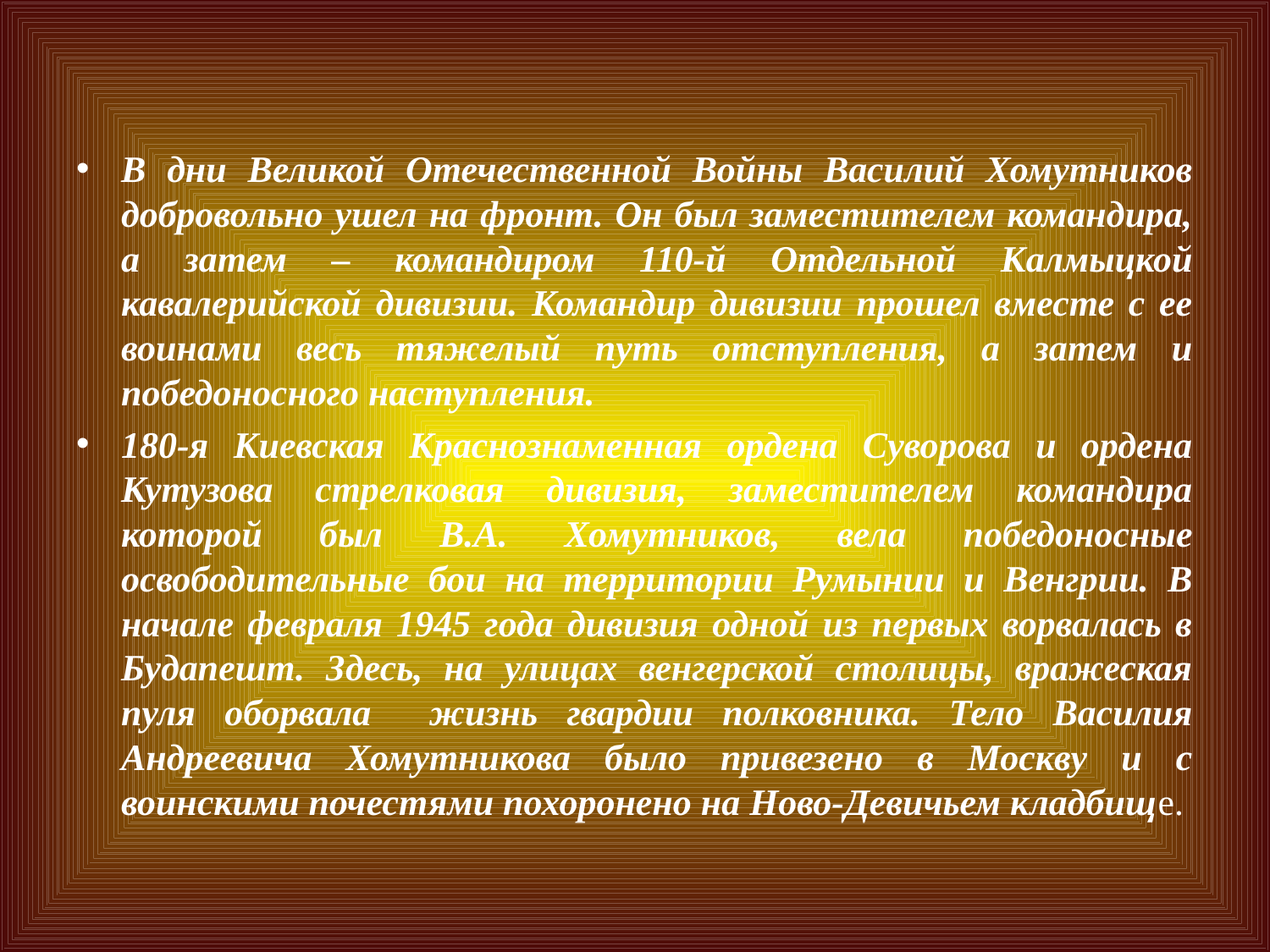

В дни Великой Отечественной Войны Василий Хомутников добровольно ушел на фронт. Он был заместителем командира, а затем – командиром 110-й Отдельной Калмыцкой кавалерийской дивизии. Командир дивизии прошел вместе с ее воинами весь тяжелый путь отступления, а затем и победоносного наступления.
180-я Киевская Краснознаменная ордена Суворова и ордена Кутузова стрелковая дивизия, заместителем командира которой был В.А. Хомутников, вела победоносные освободительные бои на территории Румынии и Венгрии. В начале февраля 1945 года дивизия одной из первых ворвалась в Будапешт. Здесь, на улицах венгерской столицы, вражеская пуля оборвала  жизнь гвардии полковника. Тело Василия Андреевича Хомутникова было привезено в Москву и с воинскими почестями похоронено на Ново-Девичьем кладбище.